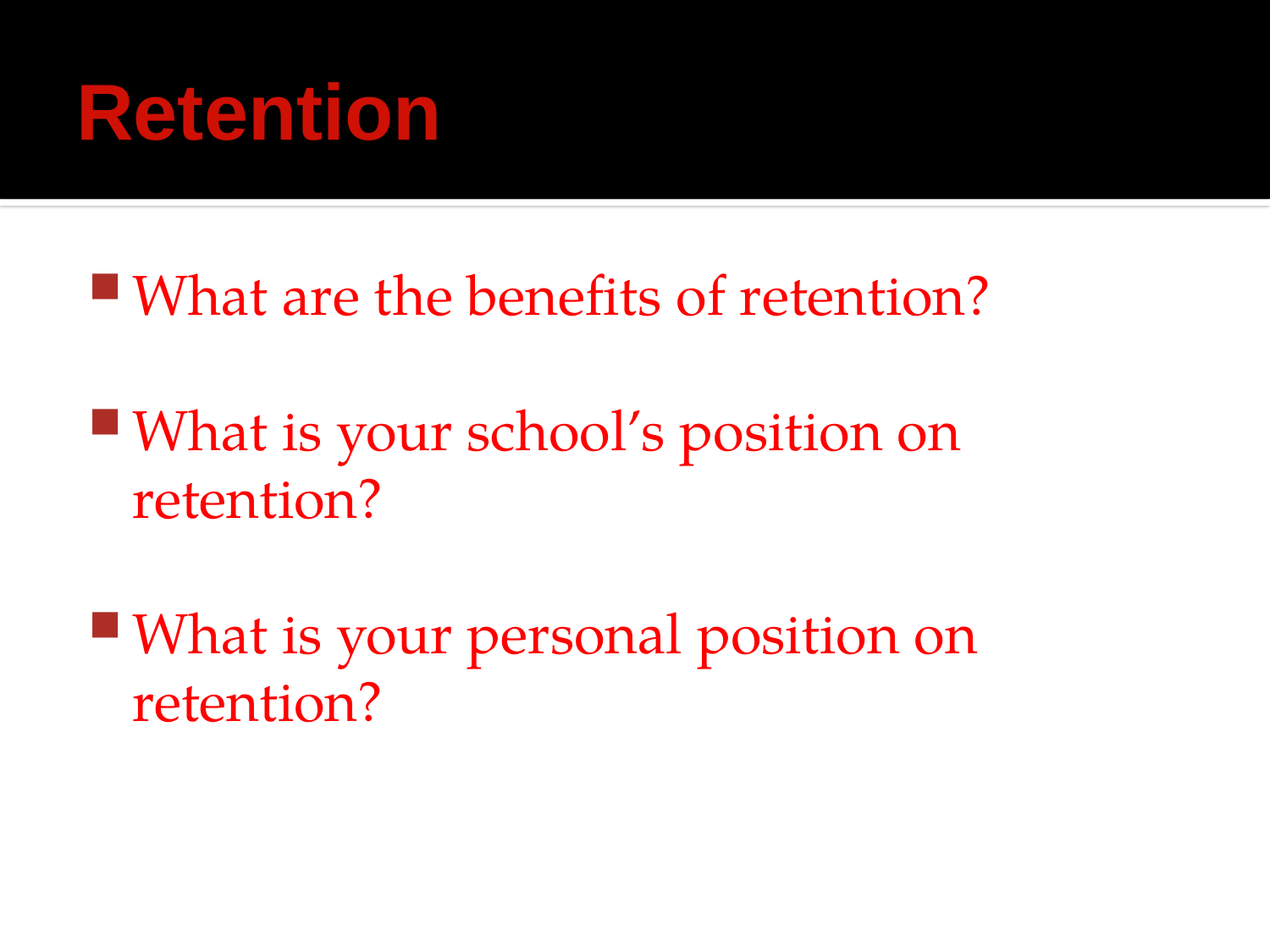

# Retention
What are the benefits of retention?

What is your school’s position on retention?

What is your personal position on retention?